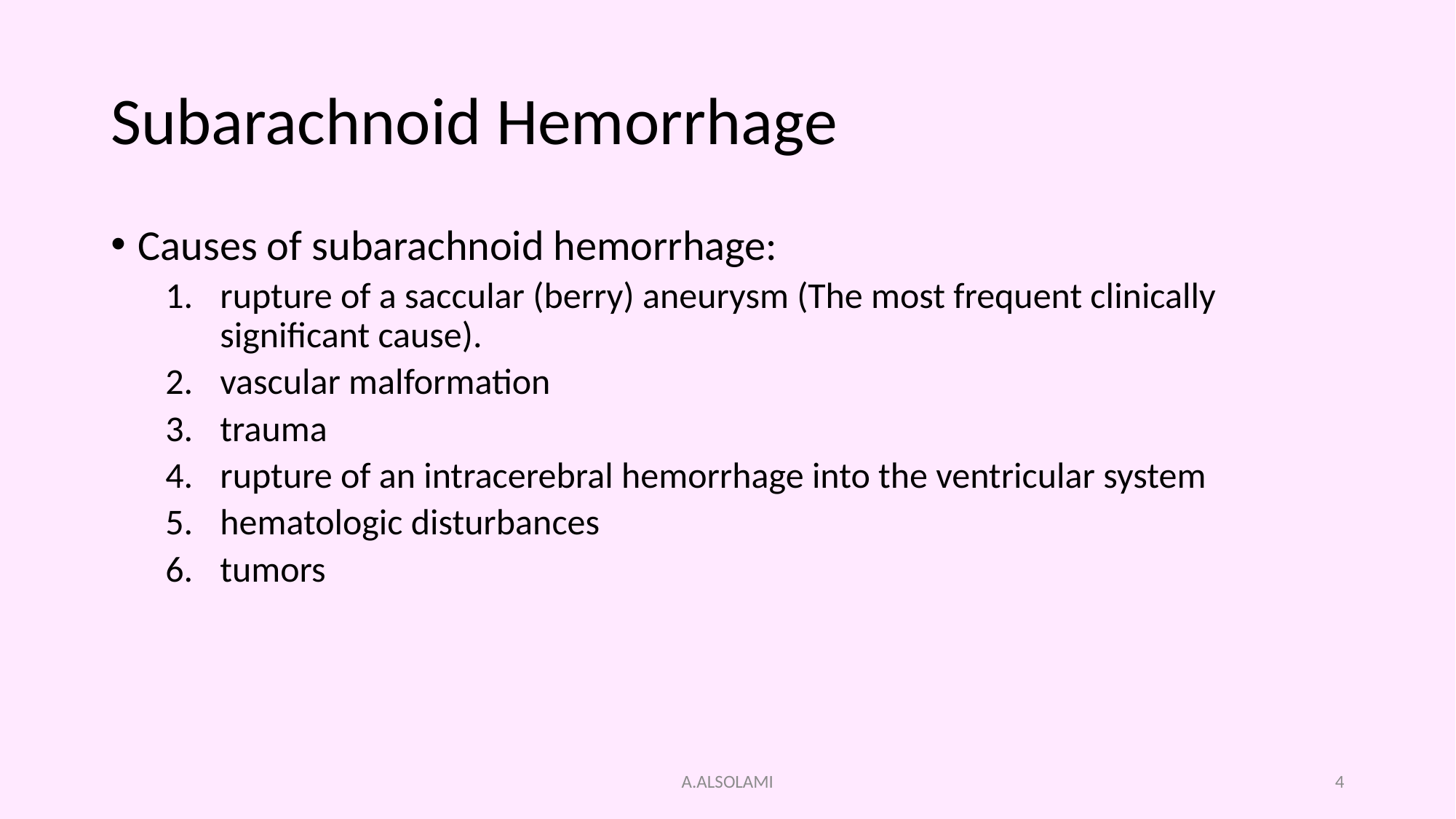

# Subarachnoid Hemorrhage
Causes of subarachnoid hemorrhage:
rupture of a saccular (berry) aneurysm (The most frequent clinically significant cause).
vascular malformation
trauma
rupture of an intracerebral hemorrhage into the ventricular system
hematologic disturbances
tumors
A.ALSOLAMI
4